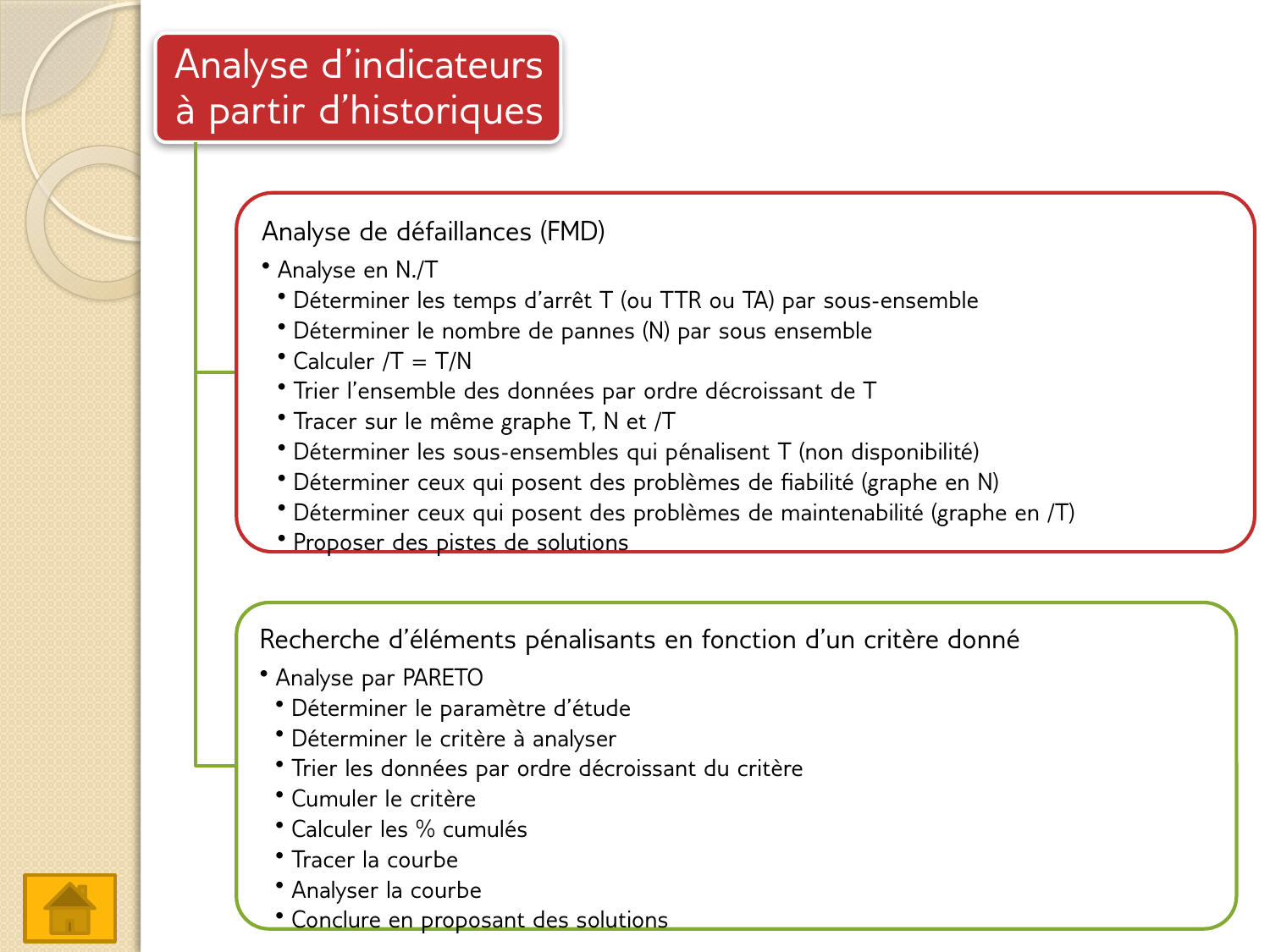

Analyse d’indicateurs à partir d’historiques
Analyse de défaillances (FMD)
Analyse en N./T
Déterminer les temps d’arrêt T (ou TTR ou TA) par sous-ensemble
Déterminer le nombre de pannes (N) par sous ensemble
Calculer /T = T/N
Trier l’ensemble des données par ordre décroissant de T
Tracer sur le même graphe T, N et /T
Déterminer les sous-ensembles qui pénalisent T (non disponibilité)
Déterminer ceux qui posent des problèmes de fiabilité (graphe en N)
Déterminer ceux qui posent des problèmes de maintenabilité (graphe en /T)
Proposer des pistes de solutions
Recherche d’éléments pénalisants en fonction d’un critère donné
Analyse par PARETO
Déterminer le paramètre d’étude
Déterminer le critère à analyser
Trier les données par ordre décroissant du critère
Cumuler le critère
Calculer les % cumulés
Tracer la courbe
Analyser la courbe
Conclure en proposant des solutions